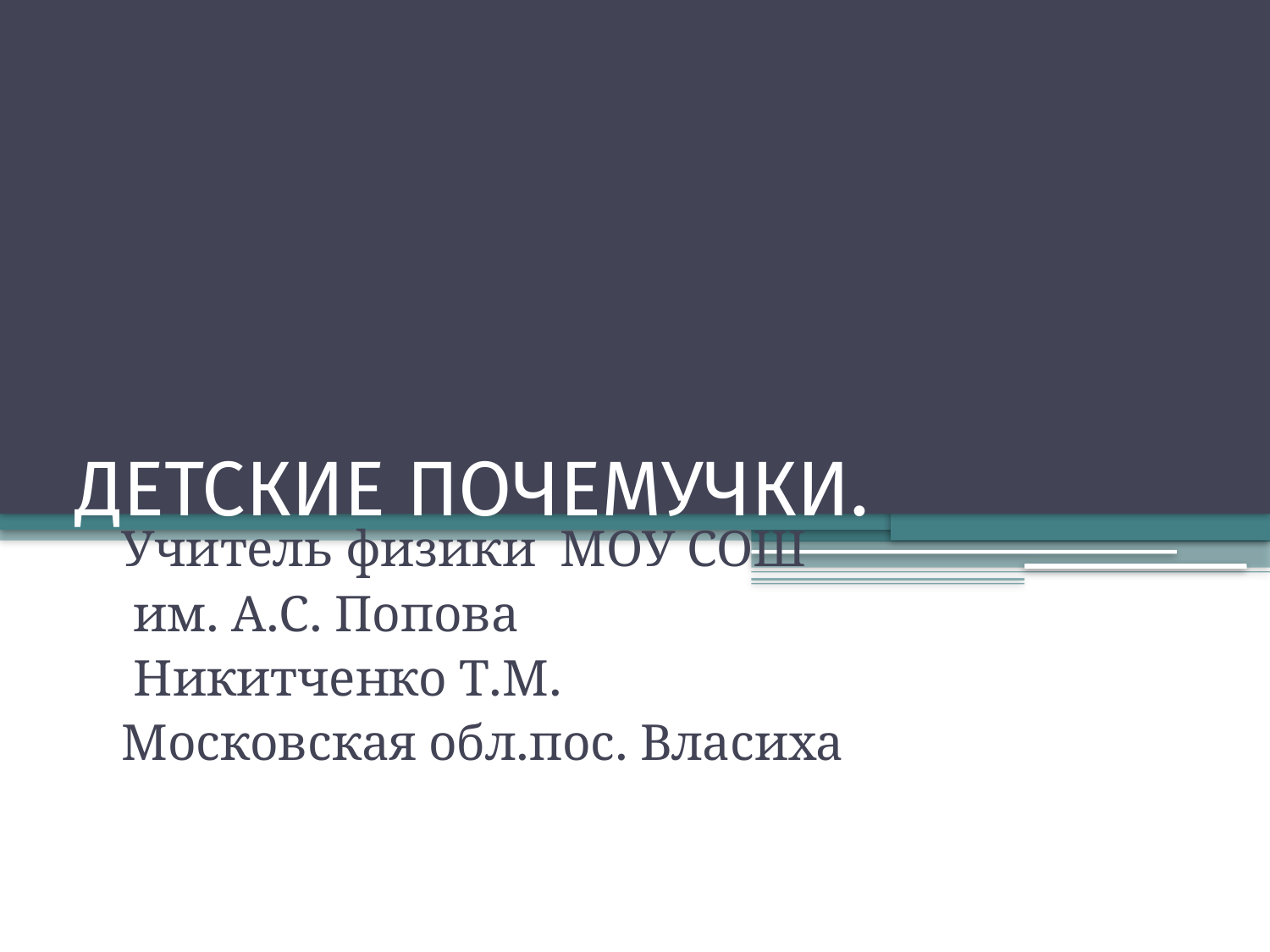

# ДЕТСКИЕ ПОЧЕМУЧКИ.
Учитель физики  МОУ СОШ
 им. А.С. Попова
 Никитченко Т.М.
Московская обл.пос. Власиха